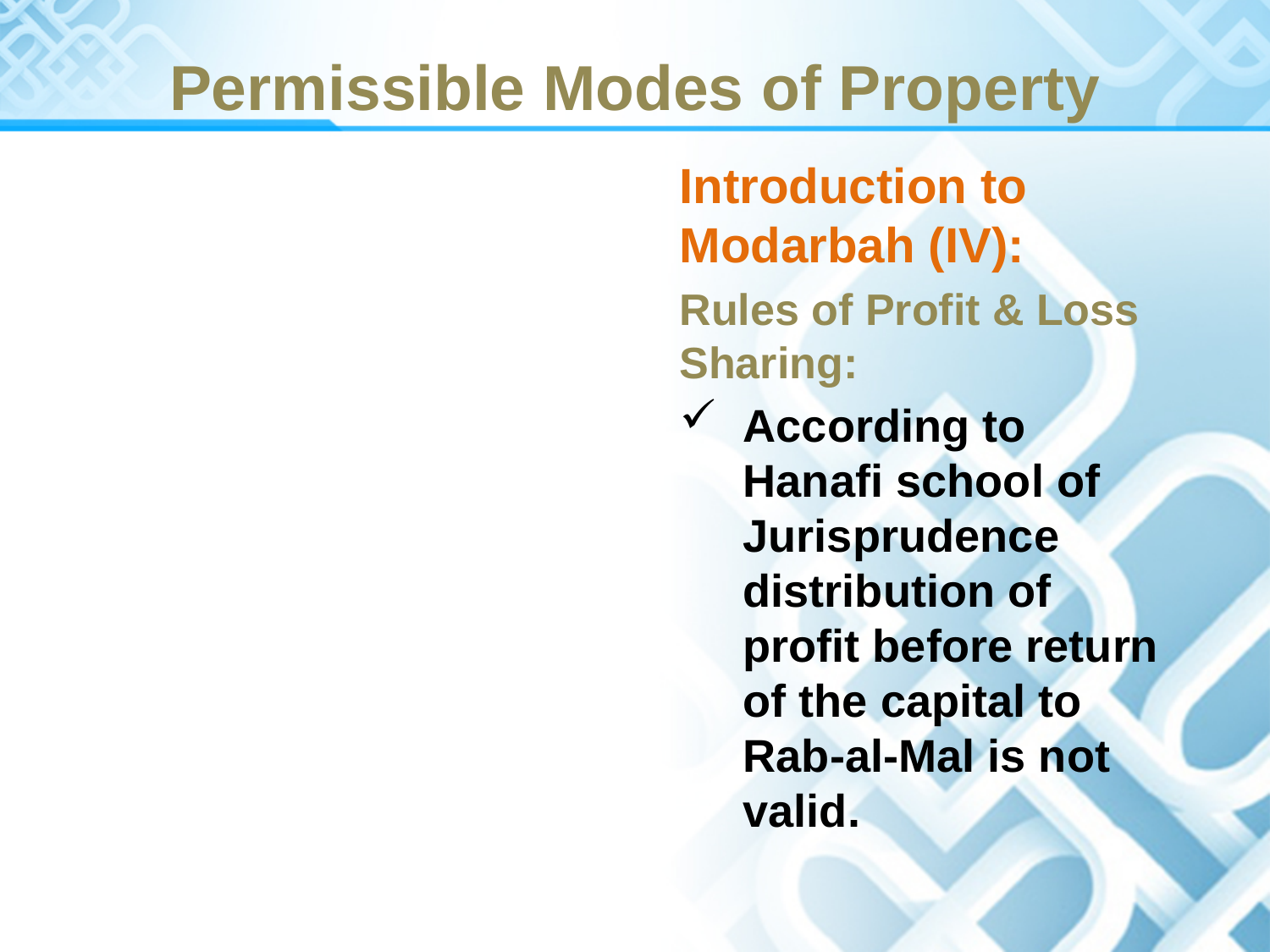

Permissible Modes of Property
Introduction to Modarbah (IV):
Rules of Profit & Loss Sharing:
According to Hanafi school of Jurisprudence distribution of profit before return of the capital to Rab-al-Mal is not valid.